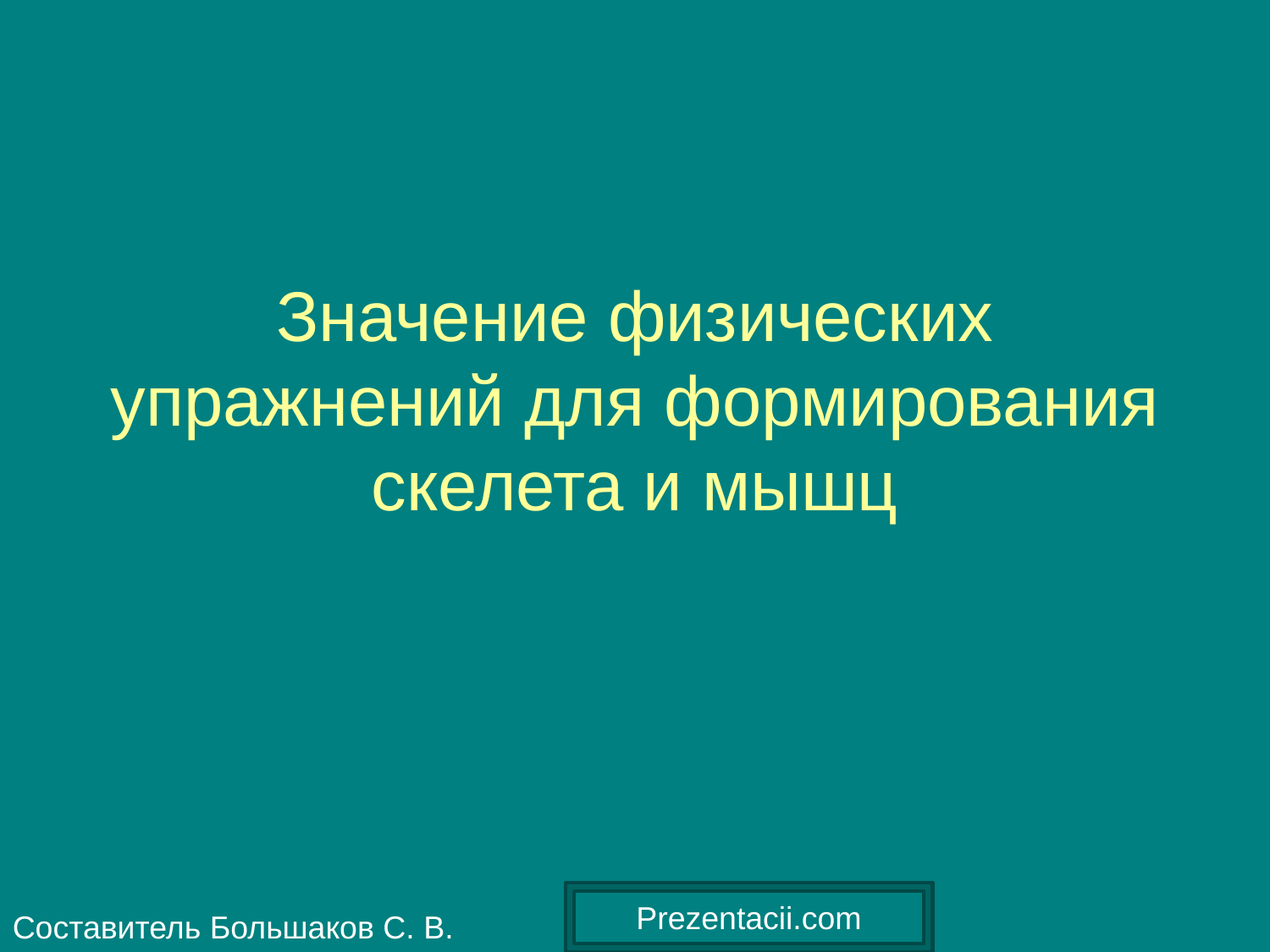

# Значение физических упражнений для формирования скелета и мышц
Prezentacii.com
Составитель Большаков С. В.